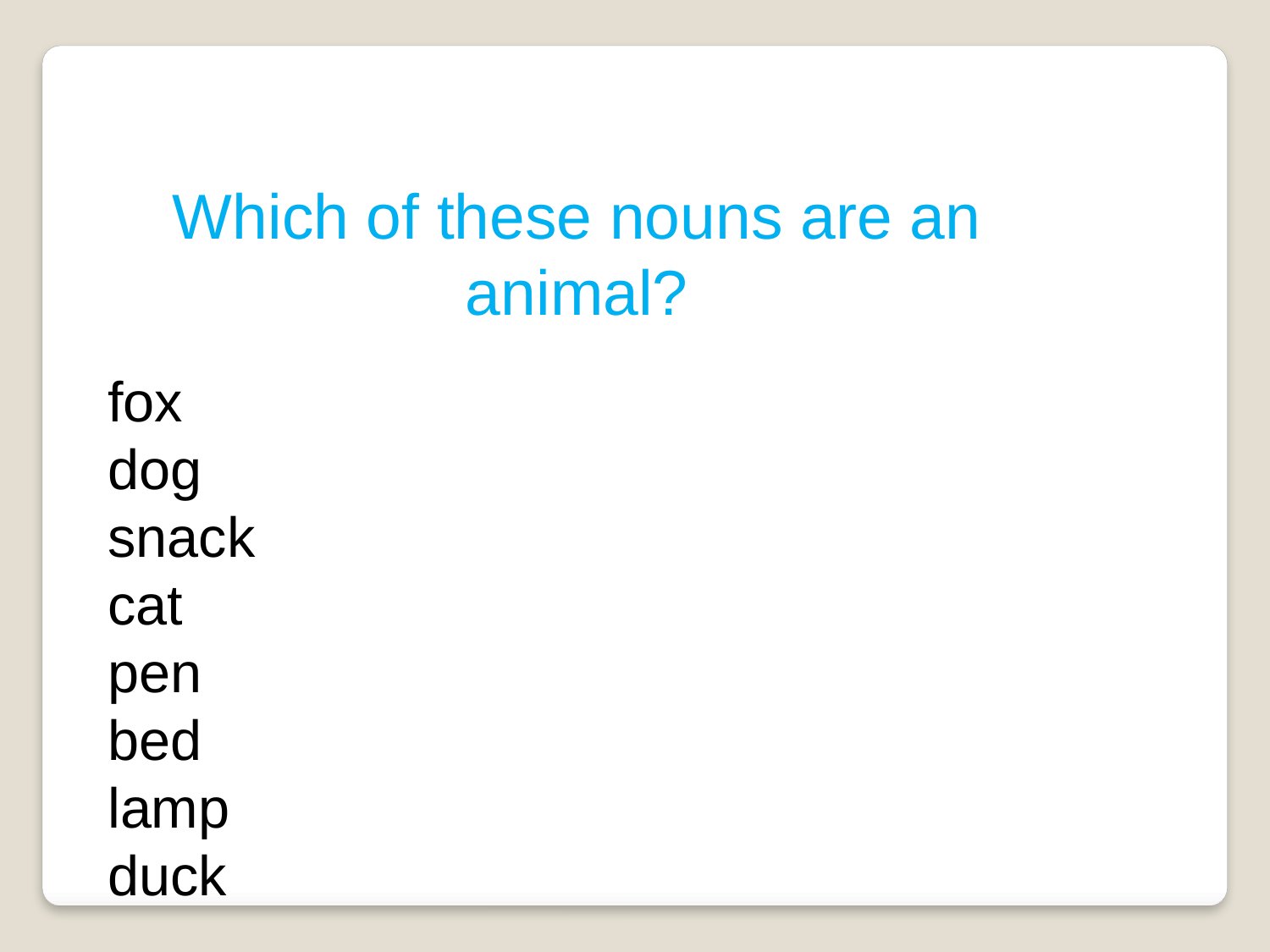

Which of these nouns are an animal?

fox
dog
snack
cat
pen
bed
lamp
duck